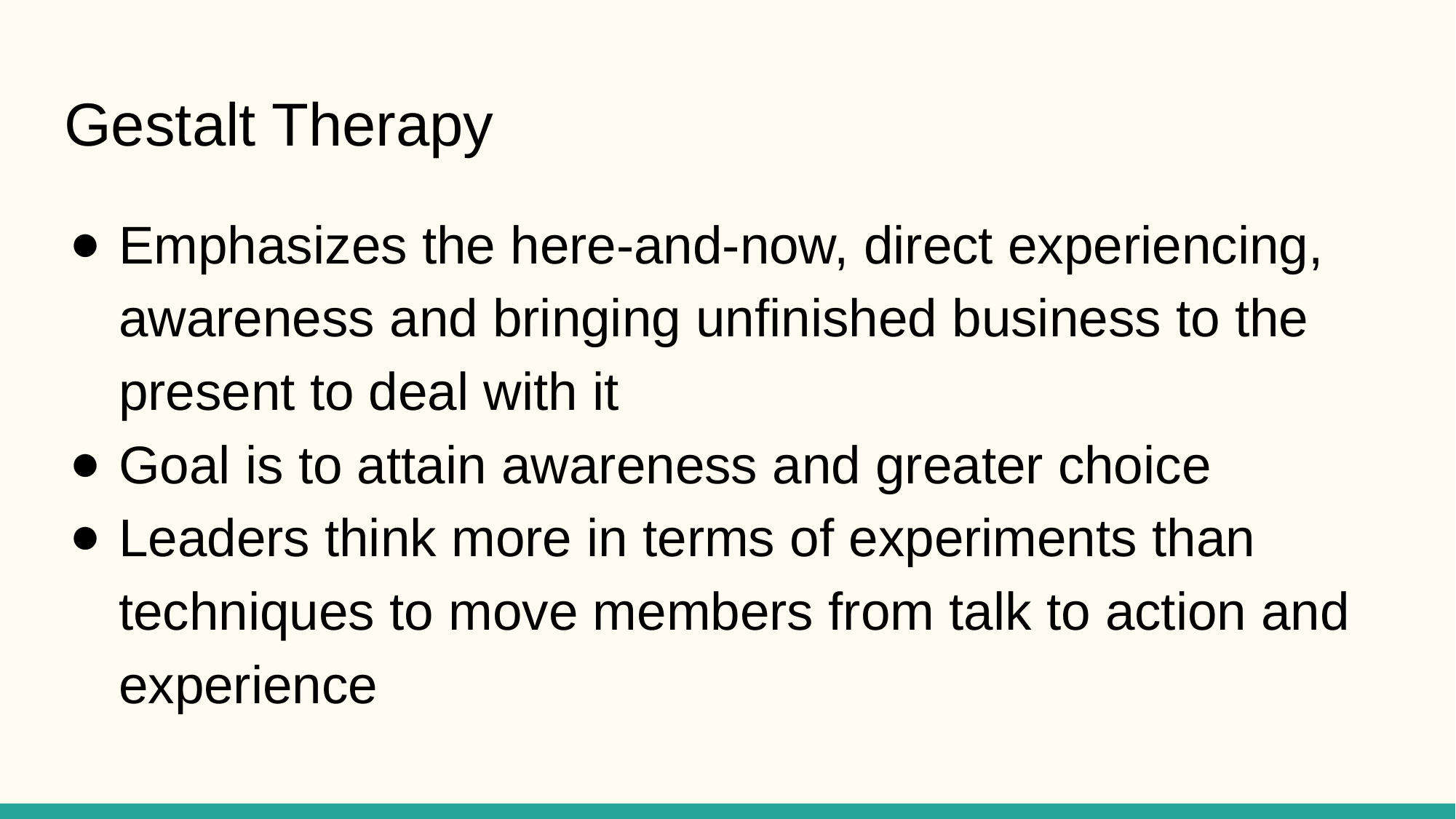

# Gestalt Therapy
Emphasizes the here-and-now, direct experiencing, awareness and bringing unfinished business to the present to deal with it
Goal is to attain awareness and greater choice
Leaders think more in terms of experiments than techniques to move members from talk to action and experience